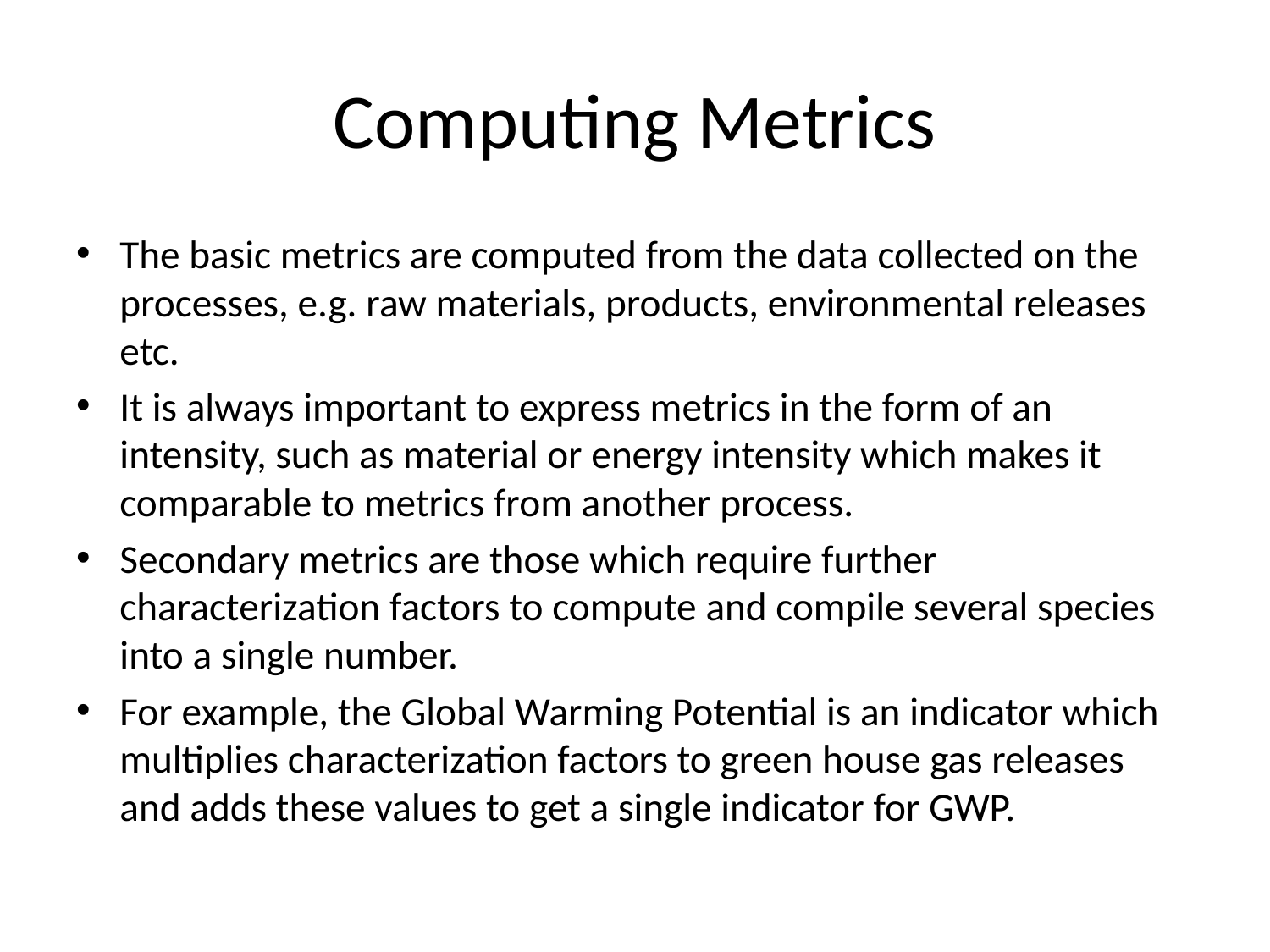

# Computing Metrics
The basic metrics are computed from the data collected on the processes, e.g. raw materials, products, environmental releases etc.
It is always important to express metrics in the form of an intensity, such as material or energy intensity which makes it comparable to metrics from another process.
Secondary metrics are those which require further characterization factors to compute and compile several species into a single number.
For example, the Global Warming Potential is an indicator which multiplies characterization factors to green house gas releases and adds these values to get a single indicator for GWP.